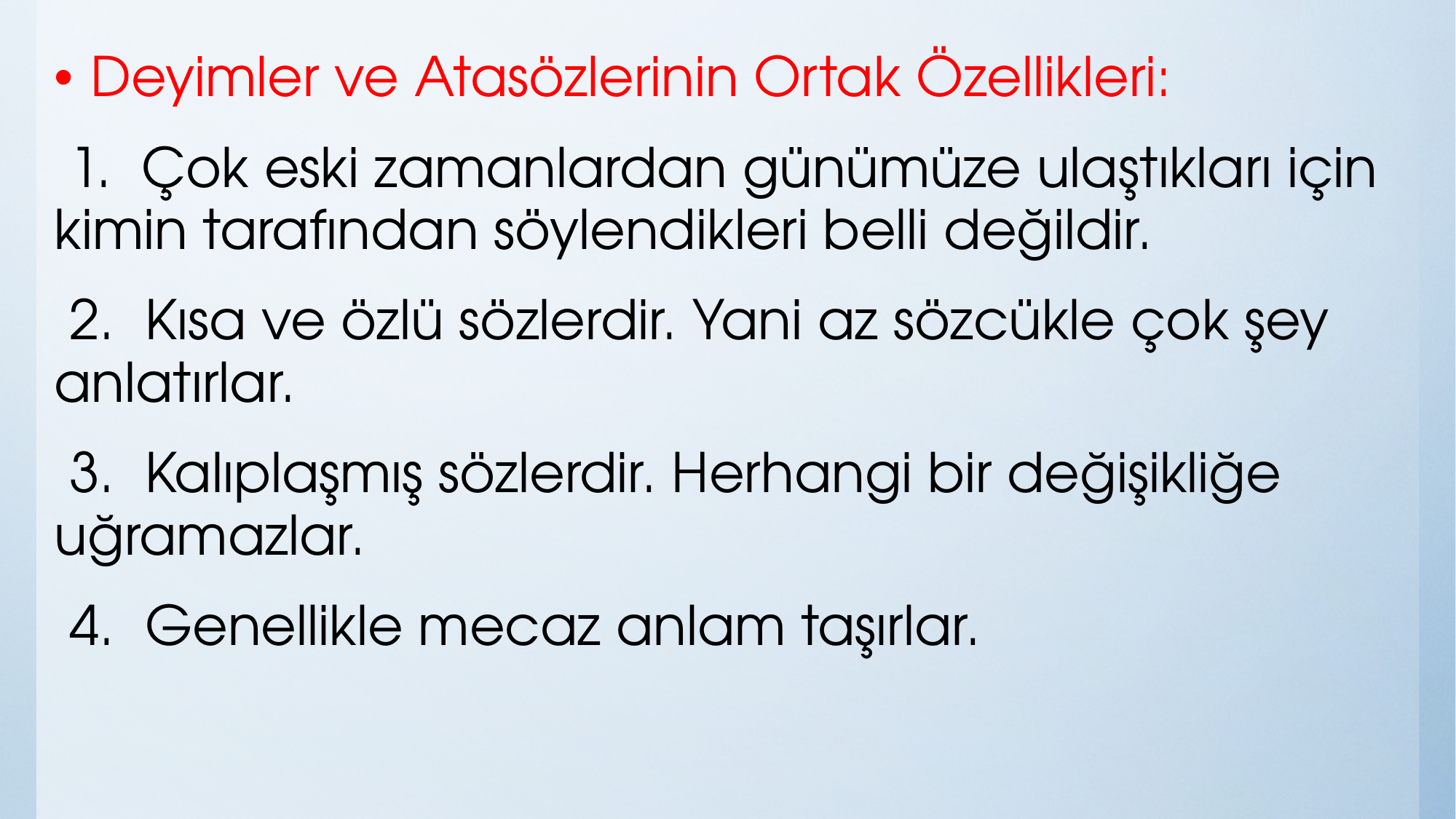

#
Deyimler ve Atasözlerinin Ortak Özellikleri:
 1.  Çok eski zamanlardan günümüze ulaştıkları için kimin tarafından söylendikleri belli değildir.
 2.  Kısa ve özlü sözlerdir. Yani az sözcükle çok şey anlatırlar.
 3.  Kalıplaşmış sözlerdir. Herhangi bir değişikliğe uğramazlar.
 4.  Genellikle mecaz anlam taşırlar.